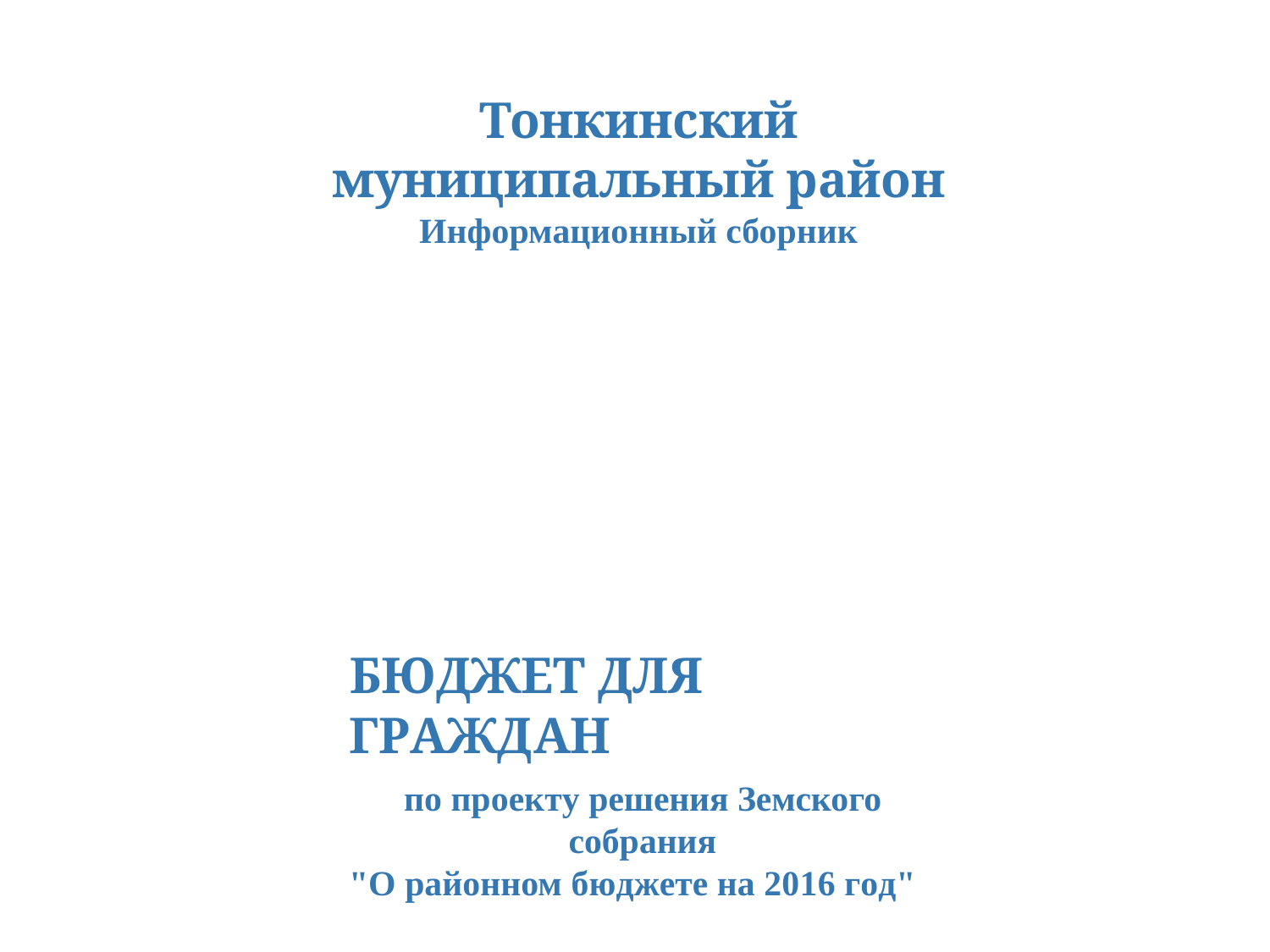

Тонкинский муниципальный район
Информационный сборник
БЮДЖЕТ ДЛЯ ГРАЖДАН

по проекту решения Земского собрания
"О районном бюджете на 2016 год"